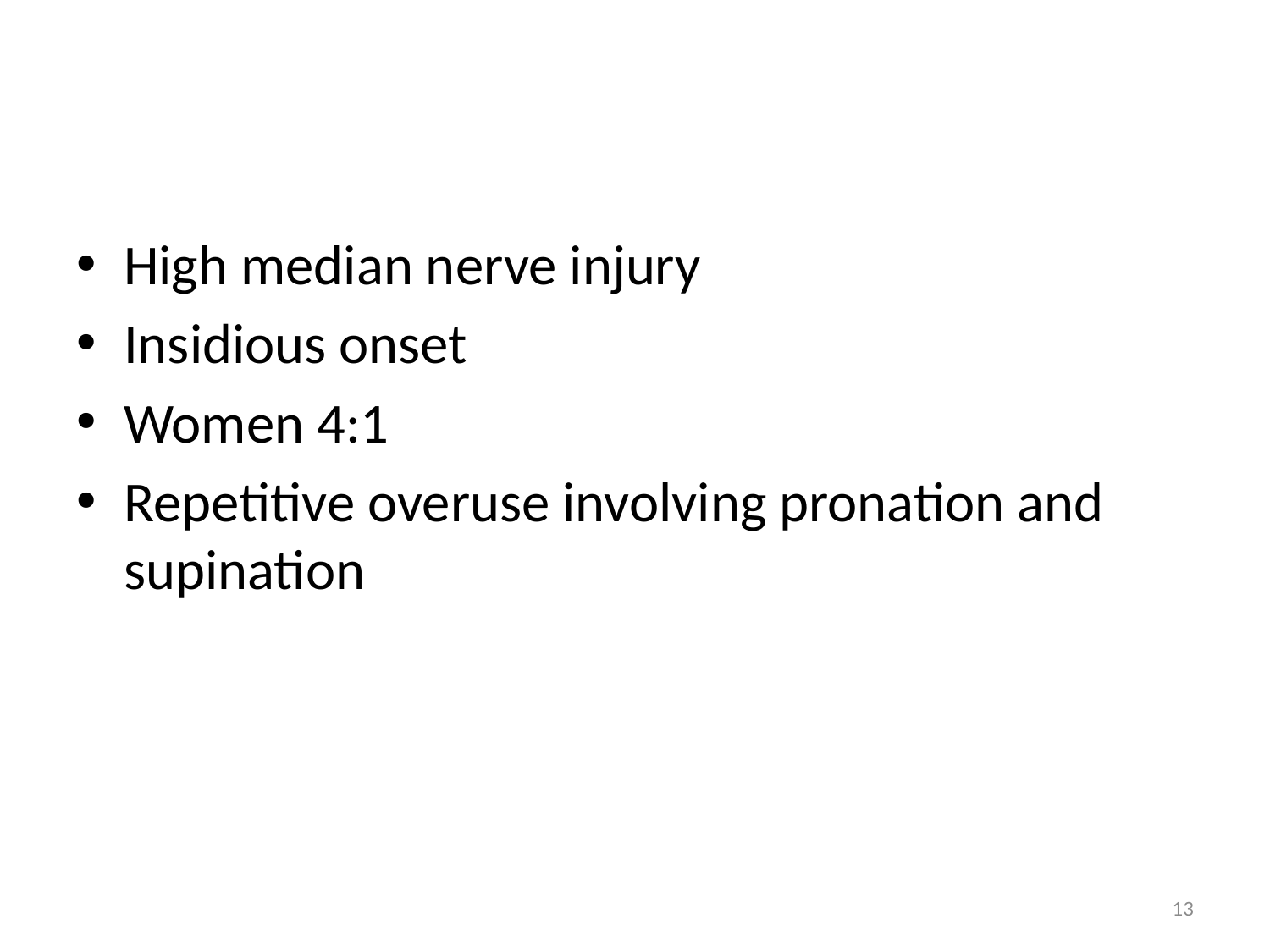

#
High median nerve injury
Insidious onset
Women 4:1
Repetitive overuse involving pronation and supination
13